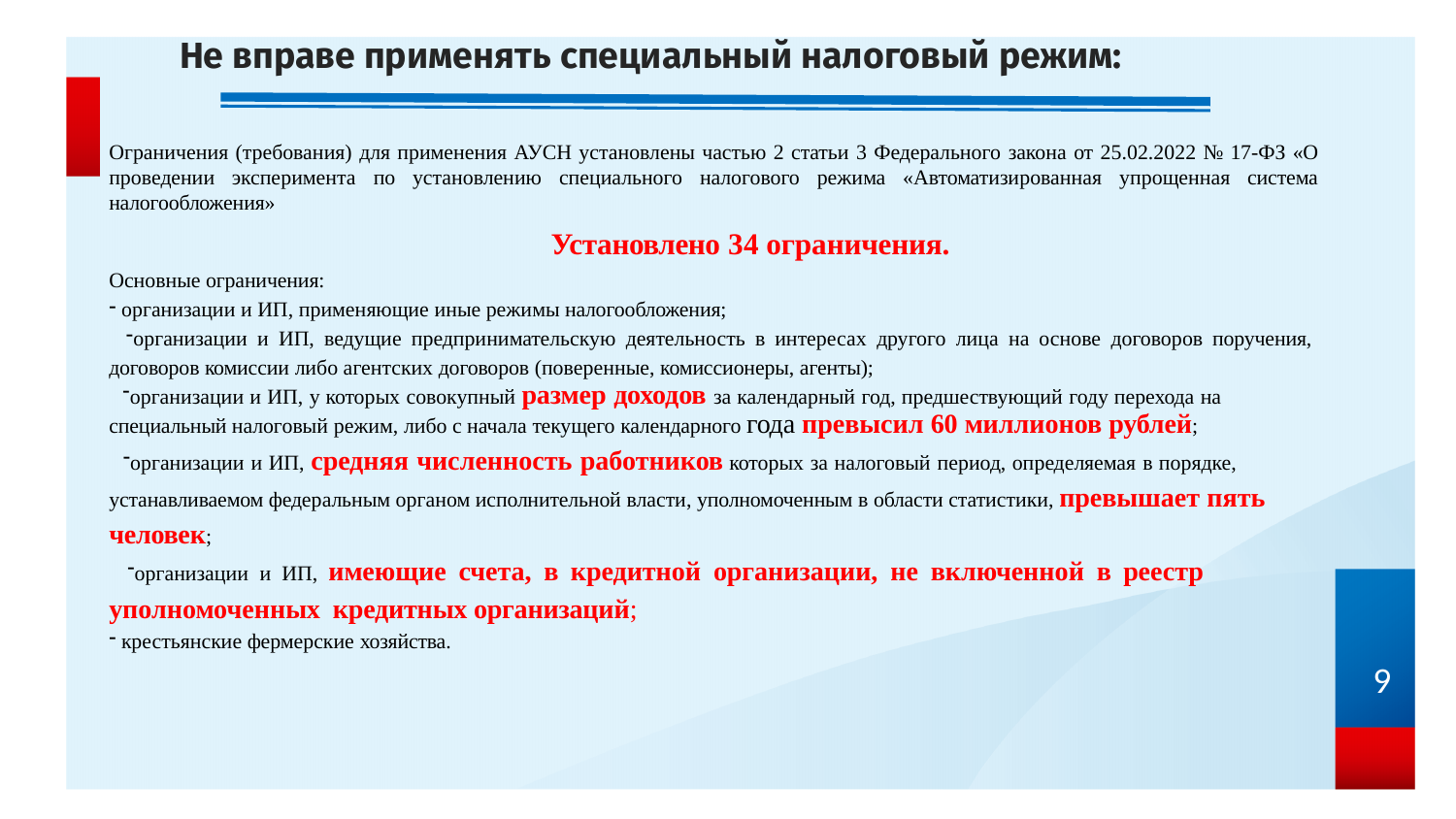

# Не вправе применять специальный налоговый режим:

Ограничения (требования) для применения АУСН установлены частью 2 статьи 3 Федерального закона от 25.02.2022 № 17-ФЗ «О проведении  эксперимента  по  установлению  специального  налогового  режима  «Автоматизированная  упрощенная  система налогообложения»
Установлено 34 ограничения.
Основные ограничения:
организации и ИП, применяющие иные режимы налогообложения;
организации и ИП, ведущие предпринимательскую деятельность в интересах другого лица на основе договоров поручения, договоров комиссии либо агентских договоров (поверенные, комиссионеры, агенты);
организации и ИП, у которых совокупный размер доходов за календарный год, предшествующий году перехода на специальный налоговый режим, либо с начала текущего календарного года превысил 60 миллионов рублей;
организации и ИП, средняя численность работников которых за налоговый период, определяемая в порядке, устанавливаемом федеральным органом исполнительной власти, уполномоченным в области статистики, превышает пять человек;
организации и ИП, имеющие счета, в кредитной организации, не включенной в реестр уполномоченных кредитных организаций;
крестьянские фермерские хозяйства.
9